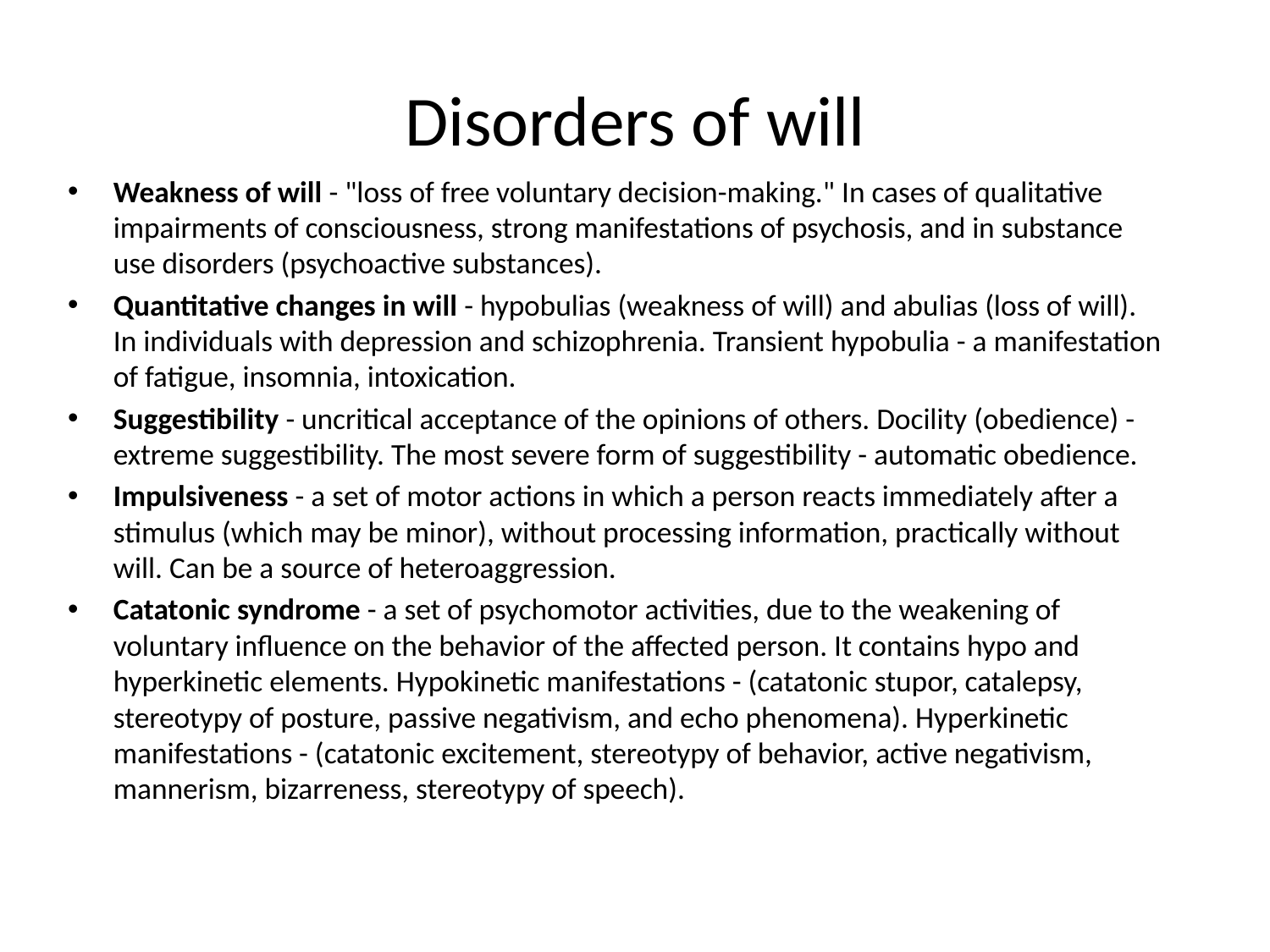

# Disorders of will
Weakness of will - "loss of free voluntary decision-making." In cases of qualitative impairments of consciousness, strong manifestations of psychosis, and in substance use disorders (psychoactive substances).
Quantitative changes in will - hypobulias (weakness of will) and abulias (loss of will). In individuals with depression and schizophrenia. Transient hypobulia - a manifestation of fatigue, insomnia, intoxication.
Suggestibility - uncritical acceptance of the opinions of others. Docility (obedience) - extreme suggestibility. The most severe form of suggestibility - automatic obedience.
Impulsiveness - a set of motor actions in which a person reacts immediately after a stimulus (which may be minor), without processing information, practically without will. Can be a source of heteroaggression.
Catatonic syndrome - a set of psychomotor activities, due to the weakening of voluntary influence on the behavior of the affected person. It contains hypo and hyperkinetic elements. Hypokinetic manifestations - (catatonic stupor, catalepsy, stereotypy of posture, passive negativism, and echo phenomena). Hyperkinetic manifestations - (catatonic excitement, stereotypy of behavior, active negativism, mannerism, bizarreness, stereotypy of speech).